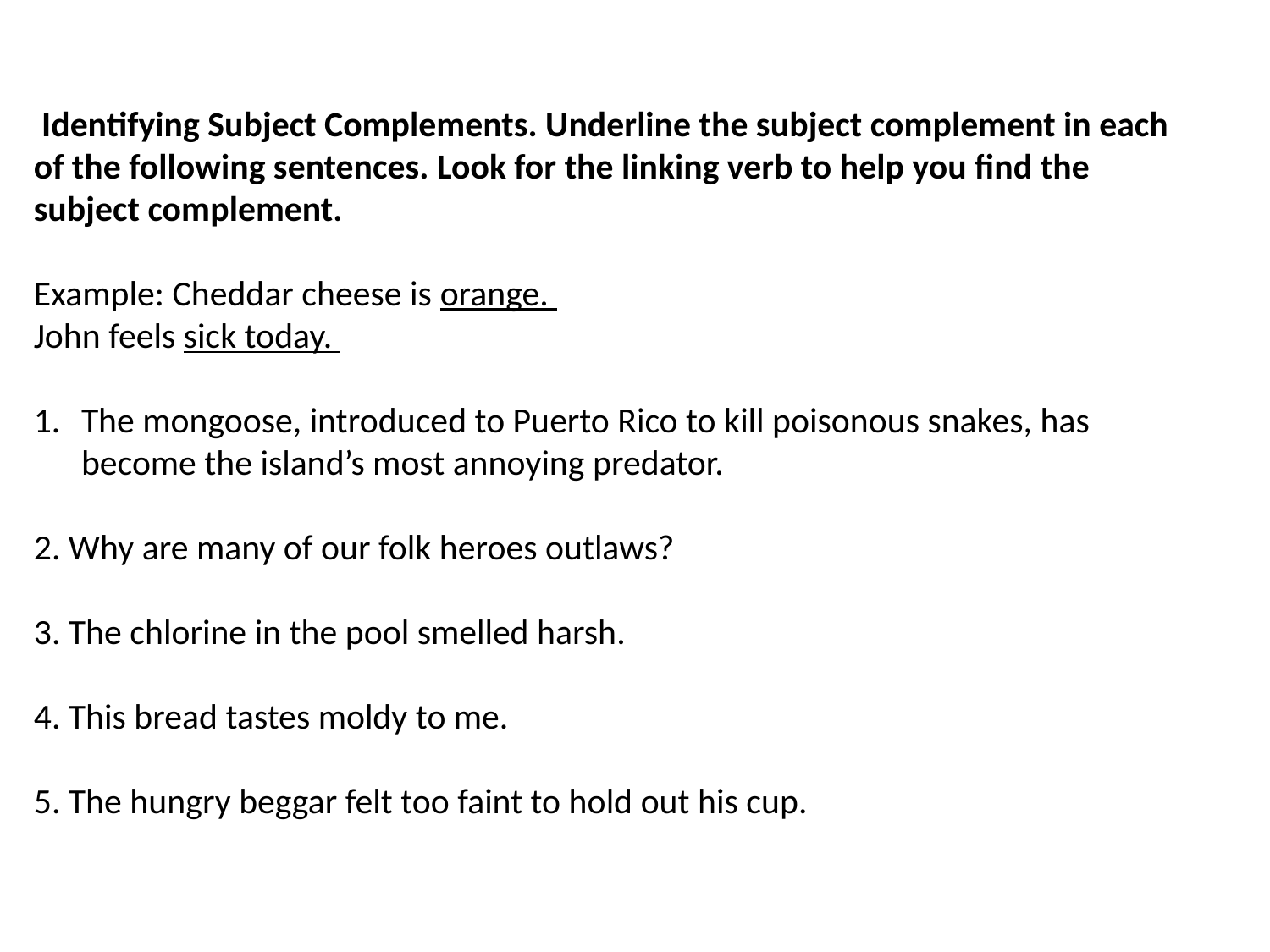

Identifying Subject Complements. Underline the subject complement in each of the following sentences. Look for the linking verb to help you find the subject complement.

Example: Cheddar cheese is orange.
John feels sick today.

The mongoose, introduced to Puerto Rico to kill poisonous snakes, has become the island’s most annoying predator.

2. Why are many of our folk heroes outlaws?

3. The chlorine in the pool smelled harsh.

4. This bread tastes moldy to me.

5. The hungry beggar felt too faint to hold out his cup.